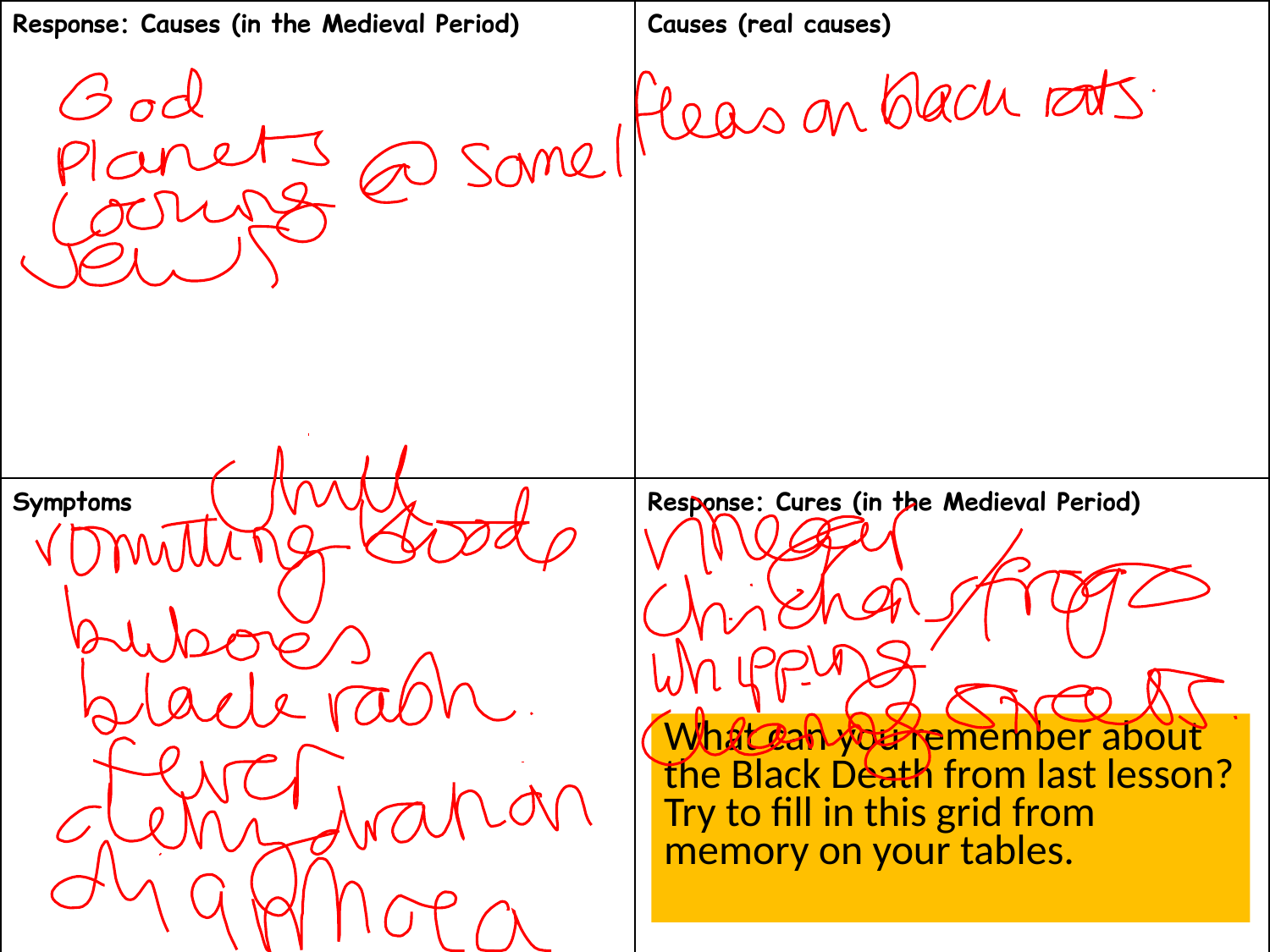

| Response: Causes (in the Medieval Period) | Causes (real causes) |
| --- | --- |
| Symptoms | Response: Cures (in the Medieval Period) |

What can you remember about the Black Death from last lesson?
Try to fill in this grid from memory on your tables.